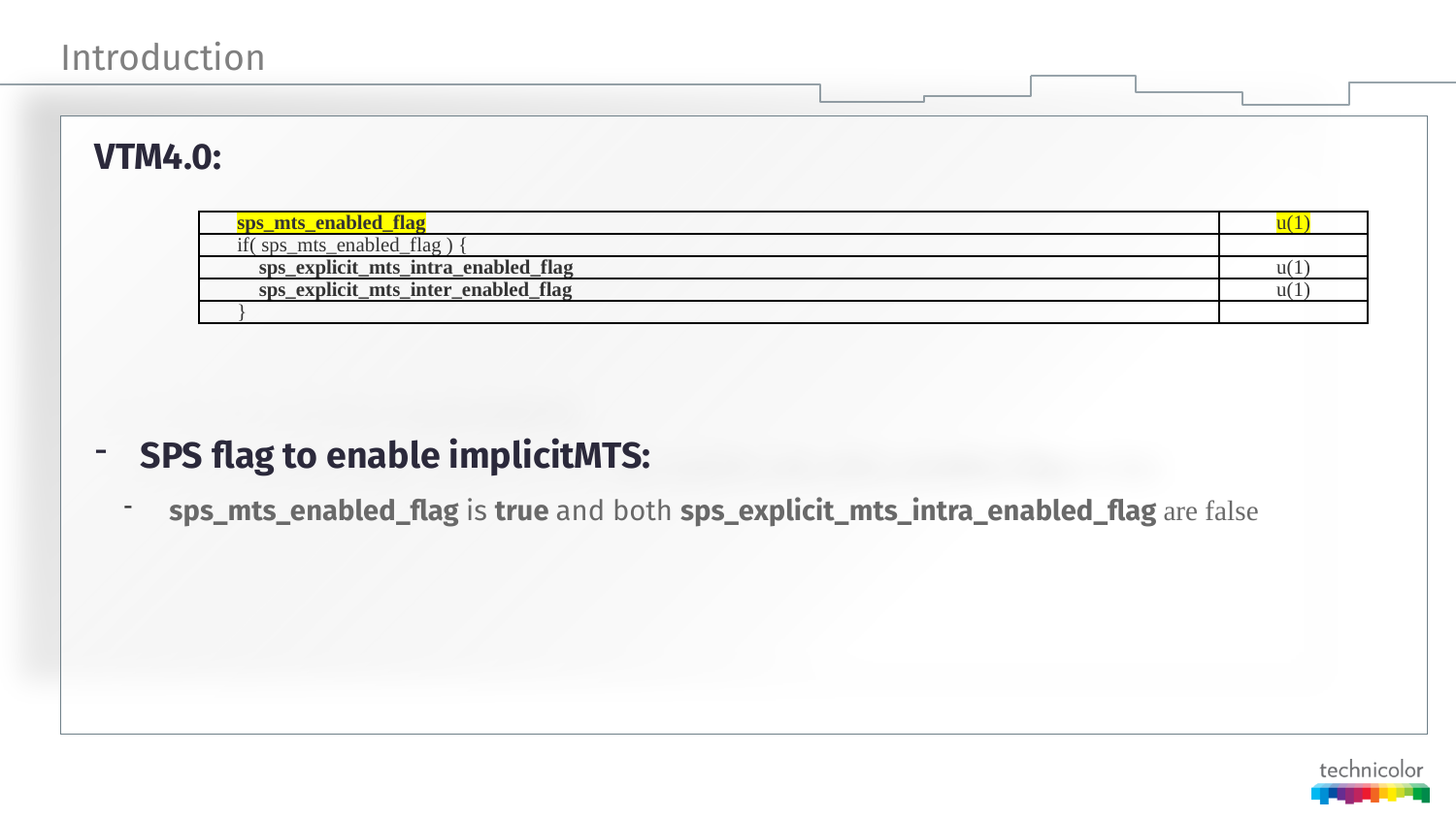

# Introduction
VTM4.0:

SPS flag to enable implicitMTS:
sps_mts_enabled_flag is true and both sps_explicit_mts_intra_enabled_flag are false
| sps\_mts\_enabled\_flag | u(1) |
| --- | --- |
| if( sps\_mts\_enabled\_flag ) { |  |
| sps\_explicit\_mts\_intra\_enabled\_flag | u(1) |
| sps\_explicit\_mts\_inter\_enabled\_flag | u(1) |
| } |  |